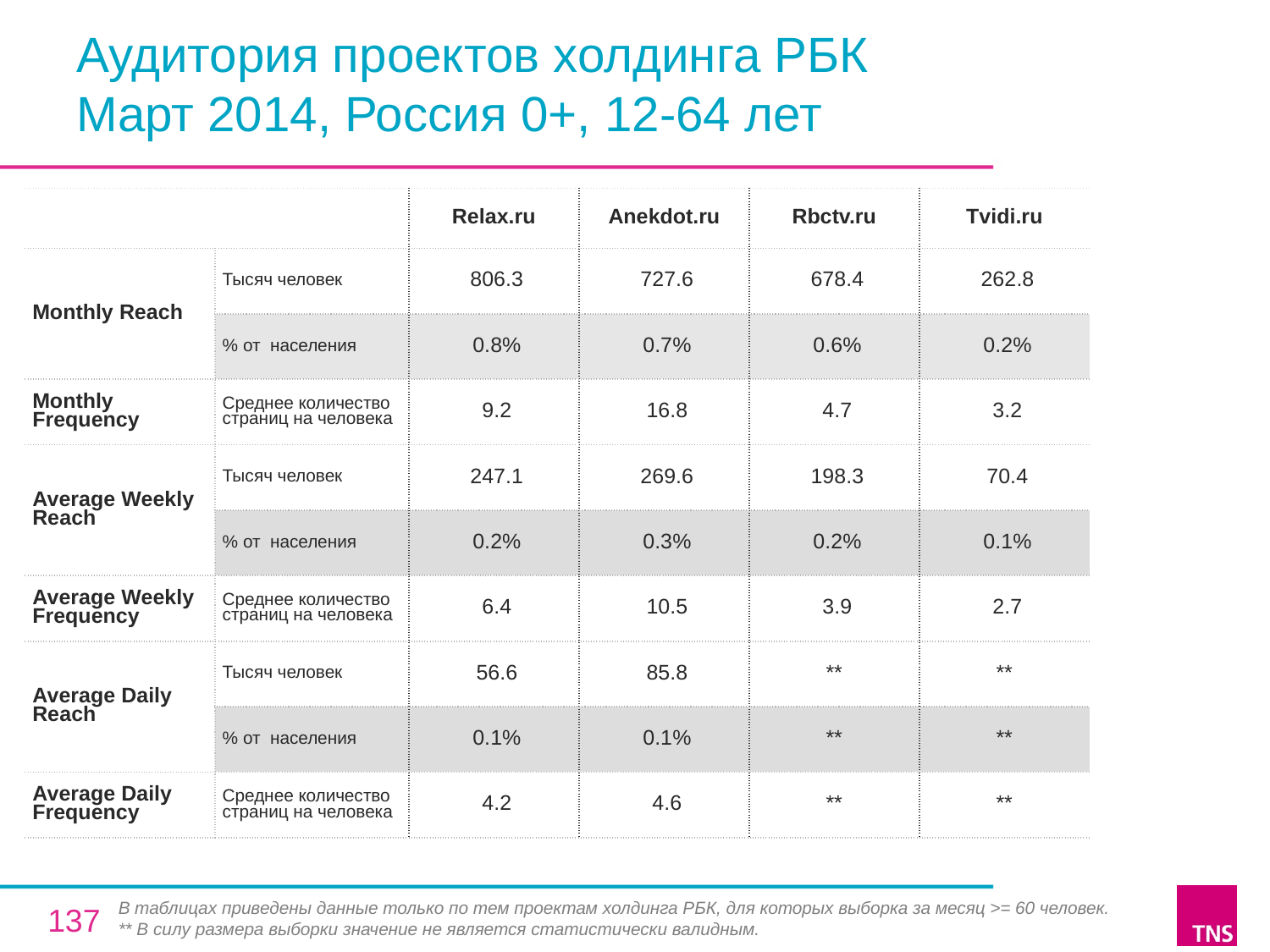

# Аудитория проектов холдинга РБК Март 2014, Россия 0+, 12-64 лет
|  |  | Relax.ru | Anekdot.ru | Rbctv.ru | Tvidi.ru |
| --- | --- | --- | --- | --- | --- |
| Monthly Reach | Тысяч человек | 806.3 | 727.6 | 678.4 | 262.8 |
|  | % от населения | 0.8% | 0.7% | 0.6% | 0.2% |
| Monthly Frequency | Среднее количество страниц на человека | 9.2 | 16.8 | 4.7 | 3.2 |
| Average Weekly Reach | Тысяч человек | 247.1 | 269.6 | 198.3 | 70.4 |
|  | % от населения | 0.2% | 0.3% | 0.2% | 0.1% |
| Average Weekly Frequency | Среднее количество страниц на человека | 6.4 | 10.5 | 3.9 | 2.7 |
| Average Daily Reach | Тысяч человек | 56.6 | 85.8 | \*\* | \*\* |
|  | % от населения | 0.1% | 0.1% | \*\* | \*\* |
| Average Daily Frequency | Среднее количество страниц на человека | 4.2 | 4.6 | \*\* | \*\* |
В таблицах приведены данные только по тем проектам холдинга РБК, для которых выборка за месяц >= 60 человек.
** В силу размера выборки значение не является статистически валидным.
137